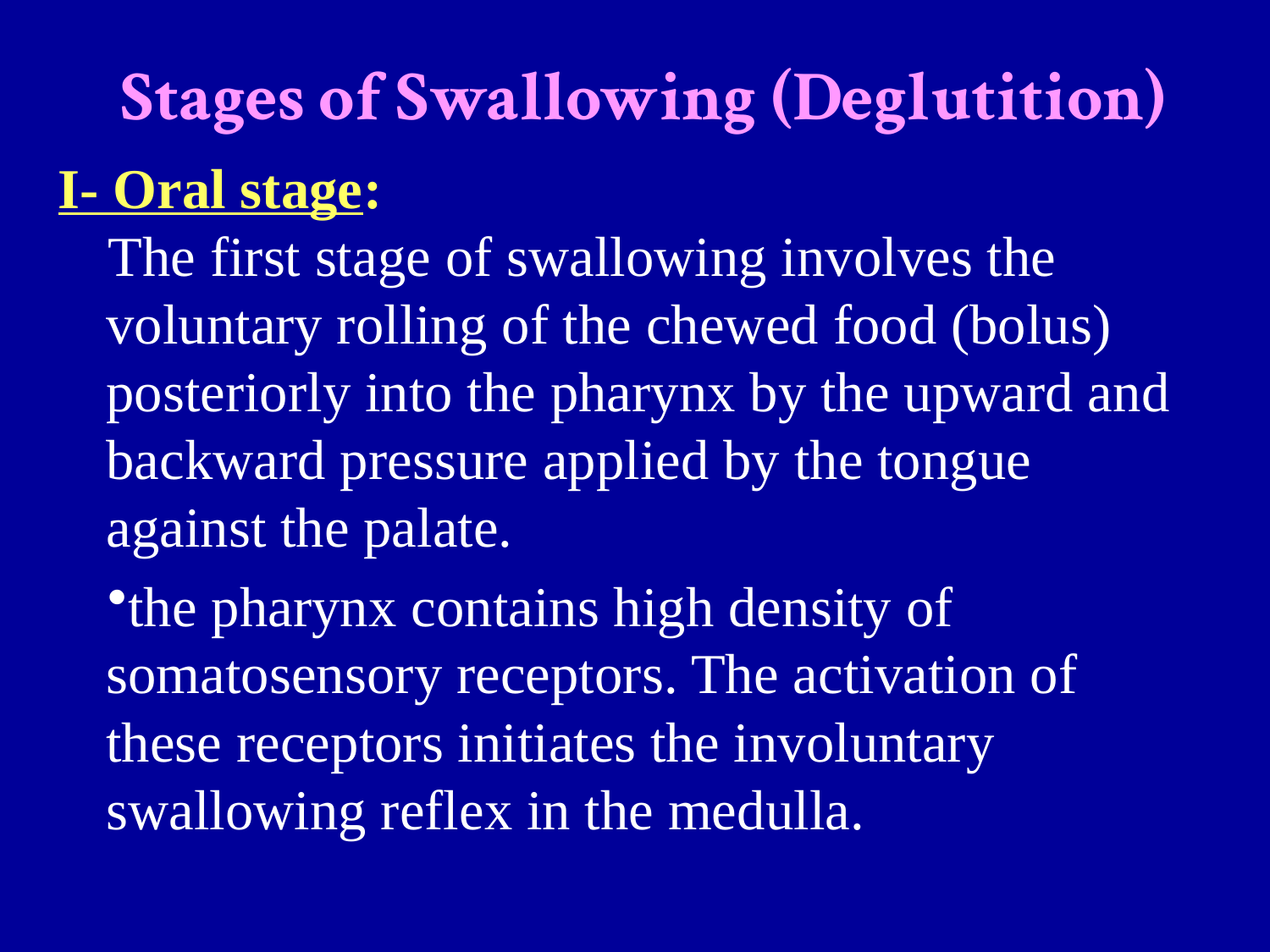

# Stages of Swallowing (Deglutition)
I- Oral stage:
The first stage of swallowing involves the voluntary rolling of the chewed food (bolus) posteriorly into the pharynx by the upward and backward pressure applied by the tongue against the palate.
the pharynx contains high density of somatosensory receptors. The activation of these receptors initiates the involuntary swallowing reflex in the medulla.